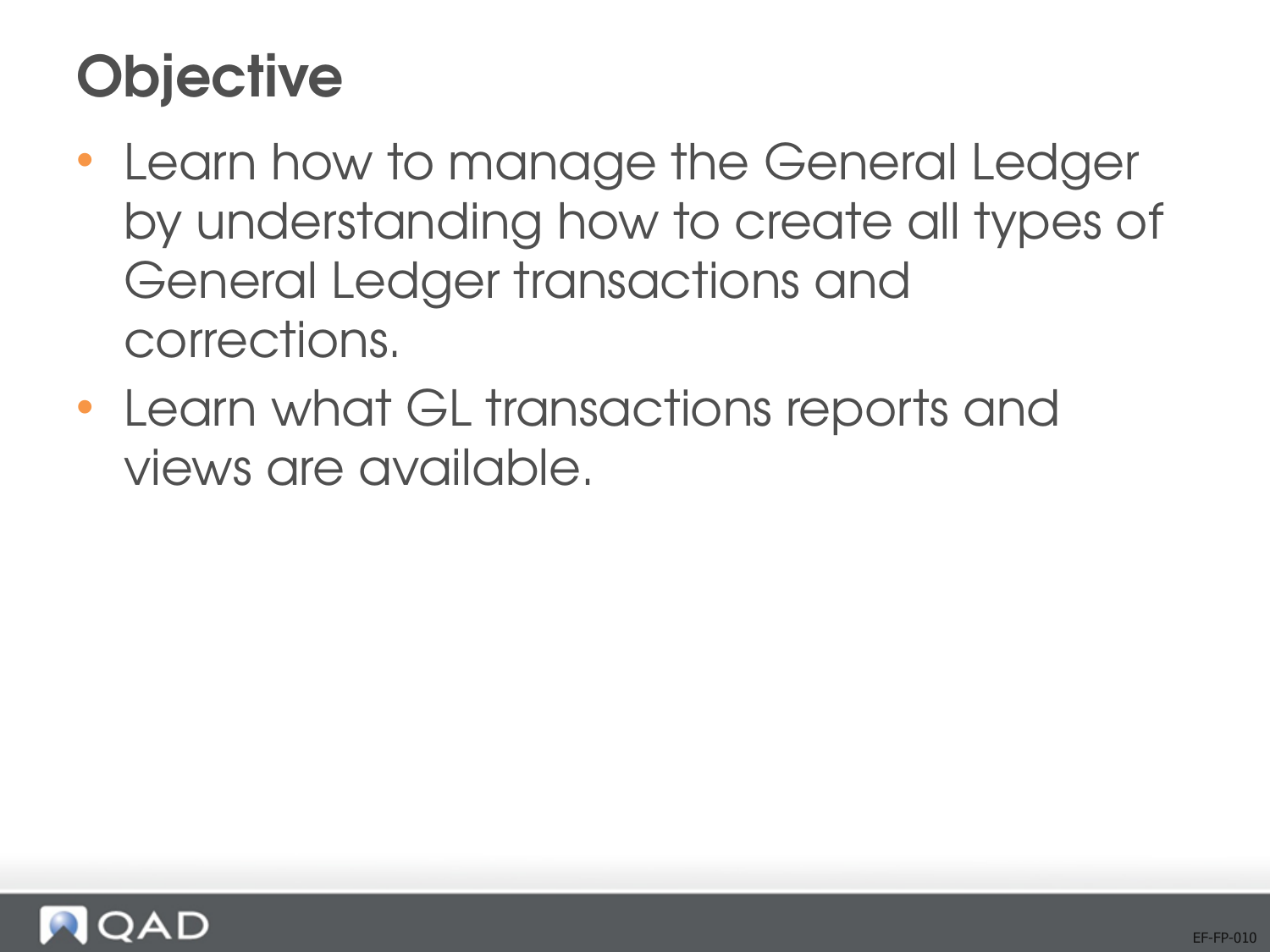

# Objective
Learn how to manage the General Ledger by understanding how to create all types of General Ledger transactions and corrections.
Learn what GL transactions reports and views are available.
EF-FP-010